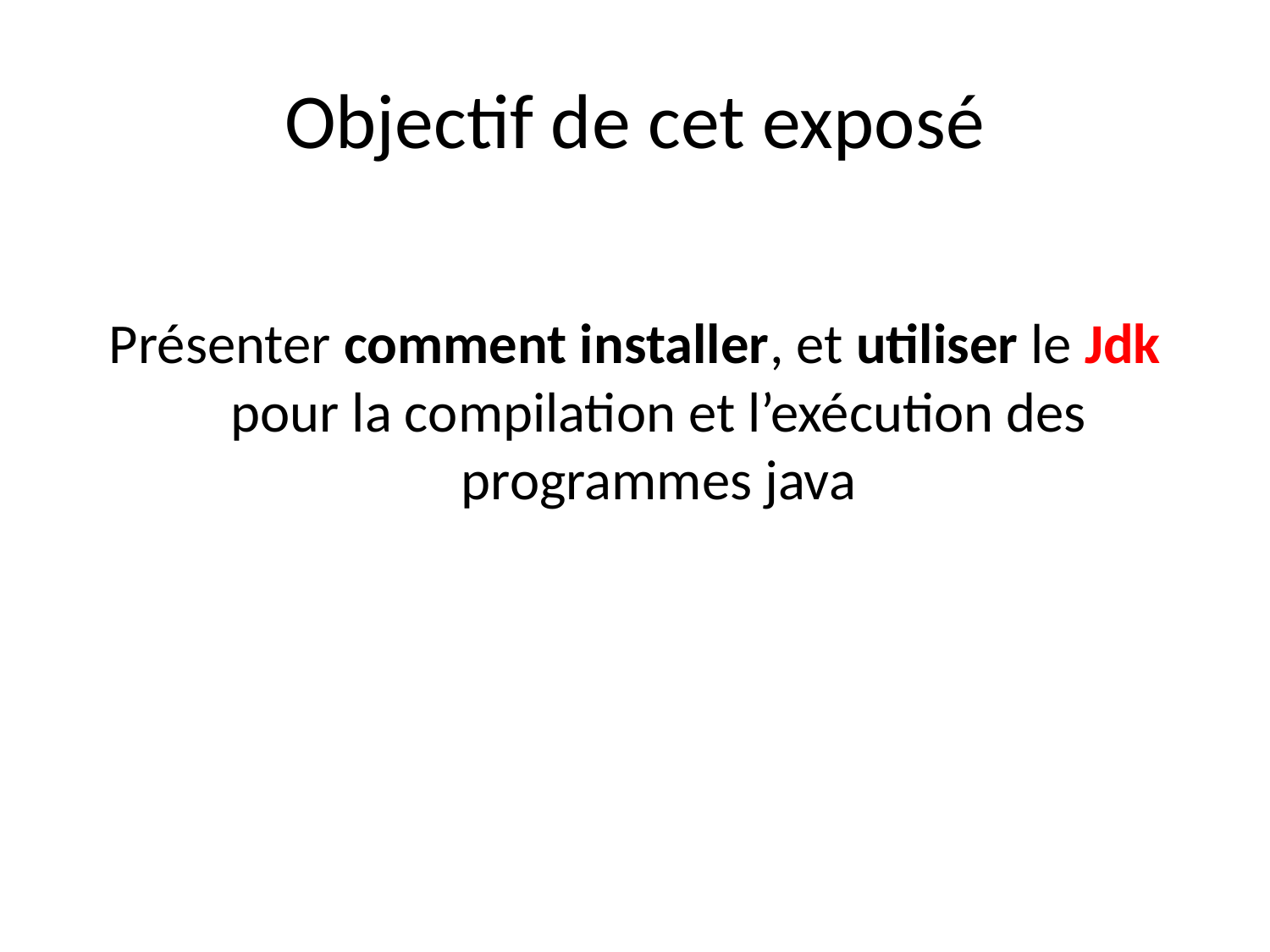

# Objectif de cet exposé

Présenter comment installer, et utiliser le Jdk pour la compilation et l’exécution des programmes java